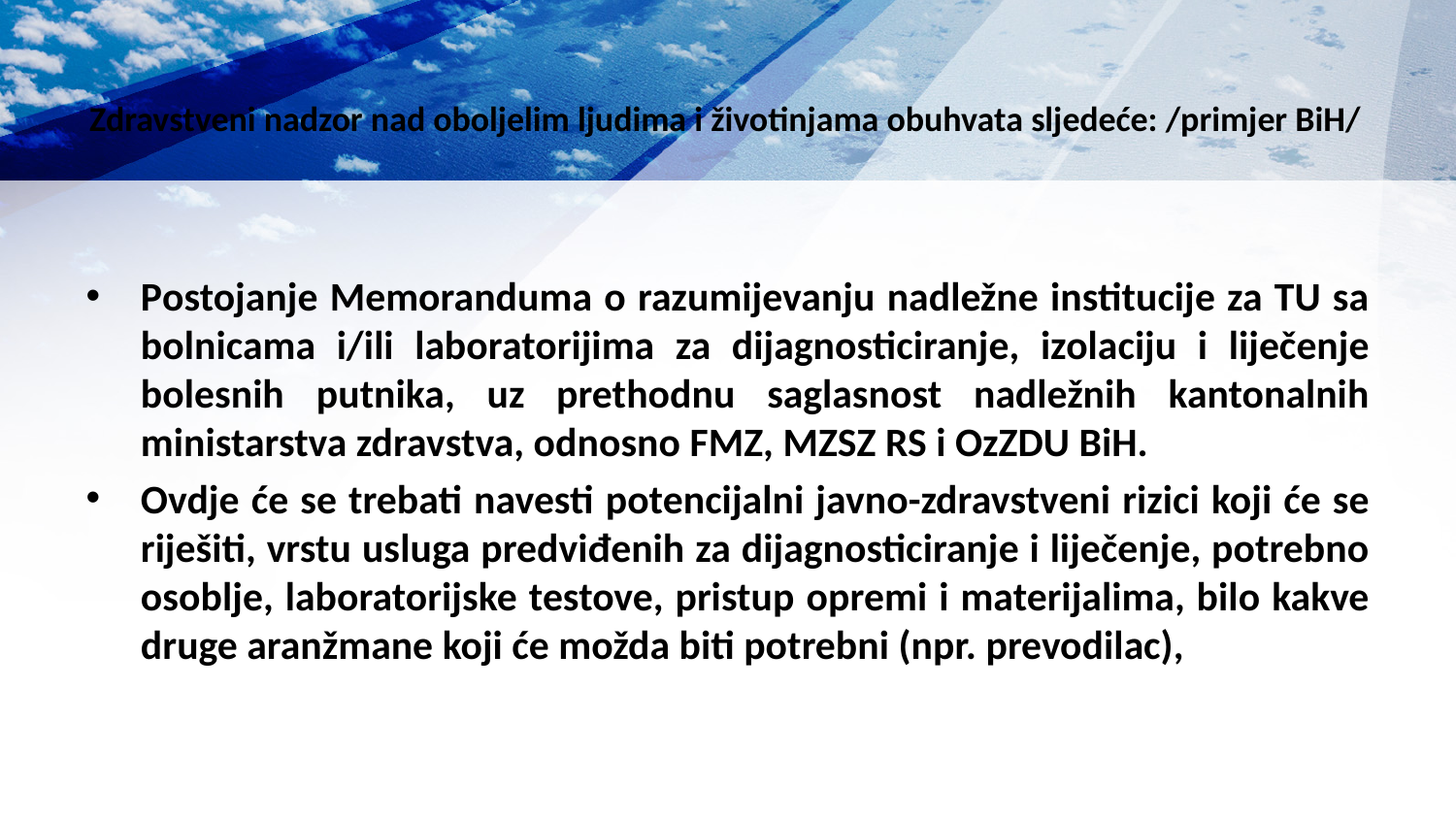

# Zdravstveni nadzor nad oboljelim ljudima i životinjama obuhvata sljedeće: /primjer BiH/
Postojanje Memoranduma o razumijevanju nadležne institucije za TU sa bolnicama i/ili laboratorijima za dijagnosticiranje, izolaciju i liječenje bolesnih putnika, uz prethodnu saglasnost nadležnih kantonalnih ministarstva zdravstva, odnosno FMZ, MZSZ RS i OzZDU BiH.
Ovdje će se trebati navesti potencijalni javno-zdravstveni rizici koji će se riješiti, vrstu usluga predviđenih za dijagnosticiranje i liječenje, potrebno osoblje, laboratorijske testove, pristup opremi i materijalima, bilo kakve druge aranžmane koji će možda biti potrebni (npr. prevodilac),